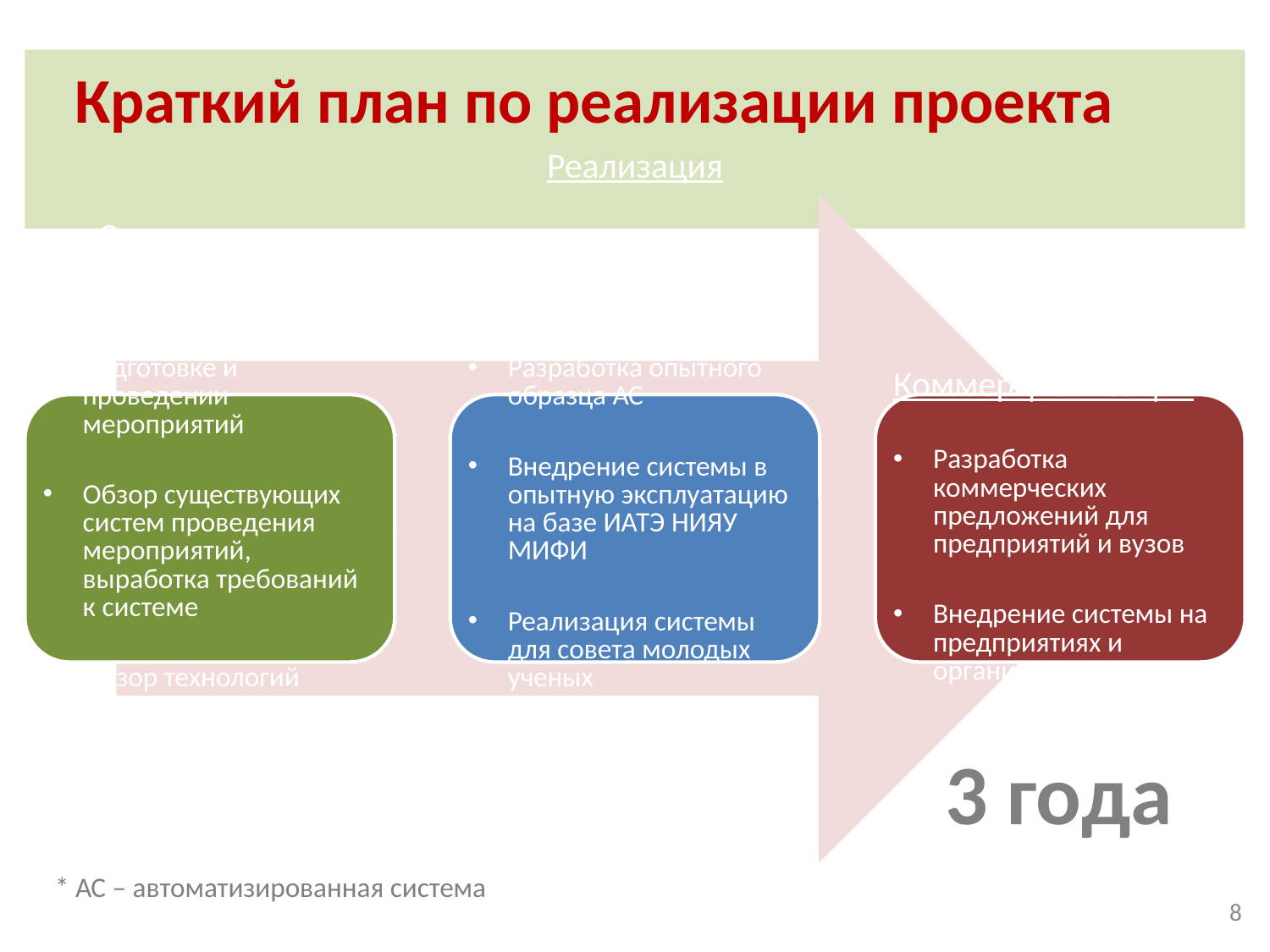

# Краткий план по реализации проекта
Реализация
Коммерциализация
Разработка технического задания на АС
Разработка коммерческих предложений для предприятий и вузов
Обзор существующих систем проведения мероприятий, выработка требований к системе
Обзор технологий кадрового учета и рейтинговых систем, выработка требований к электронному паспорту
Разработка опытного образца АС
Внедрение системы на предприятиях и организациях
Определение закономерностей при подготовке и проведении мероприятий
Внедрение системы в опытную эксплуатацию на базе ИАТЭ НИЯУ МИФИ
Реализация системы для совета молодых ученых
г. Обнинска
Ознакомление
3 года
* АС – автоматизированная система
8